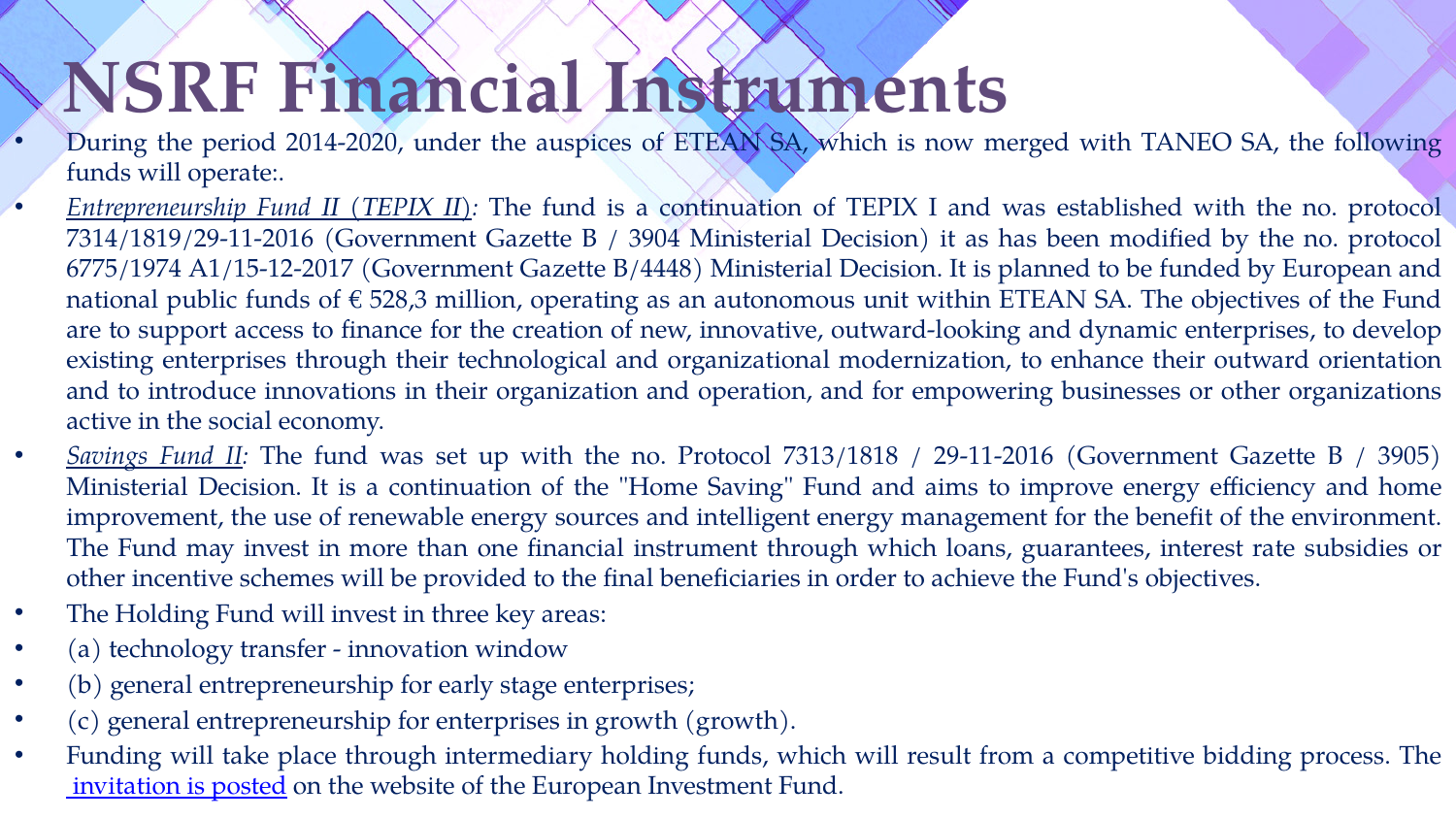

# NSRF Financial Instruments
During the period 2014-2020, under the auspices of ETEAN SA, which is now merged with TANEO SA, the following funds will operate:.
Entrepreneurship Fund ΙΙ (ΤΕPΙΧ ΙΙ): The fund is a continuation of TEPIX Ι and was established with the no. protocol 7314/1819/29-11-2016 (Government Gazette B / 3904 Ministerial Decision) it as has been modified by the no. protocol 6775/1974 A1/15-12-2017 (Government Gazette B/4448) Ministerial Decision. It is planned to be funded by European and national public funds of € 528,3 million, operating as an autonomous unit within ETEAN SA. The objectives of the Fund are to support access to finance for the creation of new, innovative, outward-looking and dynamic enterprises, to develop existing enterprises through their technological and organizational modernization, to enhance their outward orientation and to introduce innovations in their organization and operation, and for empowering businesses or other organizations active in the social economy.
Savings Fund II: The fund was set up with the no. Protocol 7313/1818 / 29-11-2016 (Government Gazette B / 3905) Ministerial Decision. It is a continuation of the "Home Saving" Fund and aims to improve energy efficiency and home improvement, the use of renewable energy sources and intelligent energy management for the benefit of the environment. The Fund may invest in more than one financial instrument through which loans, guarantees, interest rate subsidies or other incentive schemes will be provided to the final beneficiaries in order to achieve the Fund's objectives.
The Holding Fund will invest in three key areas:
(a) technology transfer - innovation window
(b) general entrepreneurship for early stage enterprises;
(c) general entrepreneurship for enterprises in growth (growth).
Funding will take place through intermediary holding funds, which will result from a competitive bidding process. The invitation is posted on the website of the European Investment Fund.